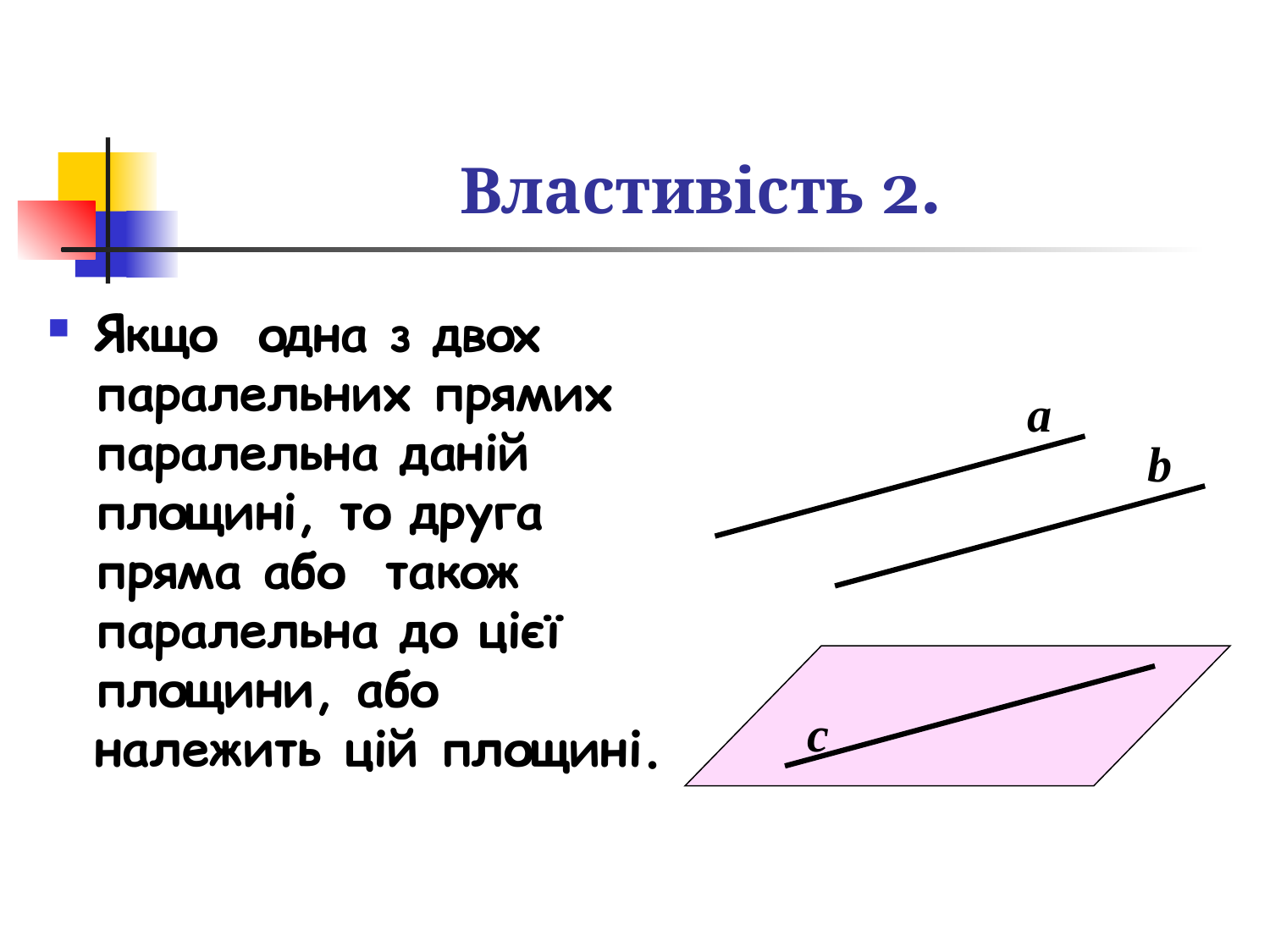

# Властивість 2.
Якщо  одна з двох паралельних прямих паралельна даній площині, то друга пряма або  також паралельна до цієї площини, або належить цій площині.
а
b

с